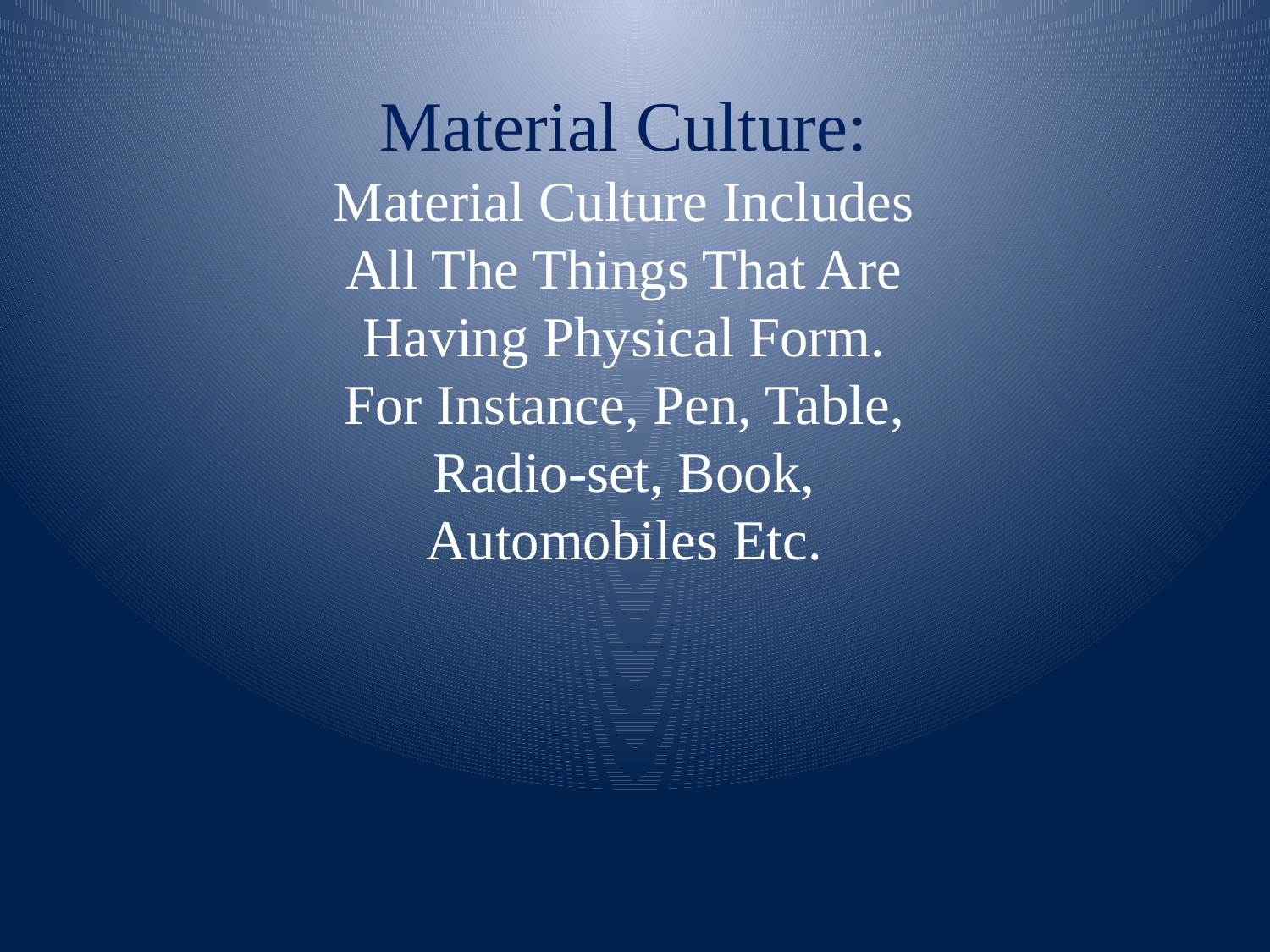

Material Culture: Material Culture Includes All The Things That Are Having Physical Form. For Instance, Pen, Table, Radio-set, Book, Automobiles Etc.